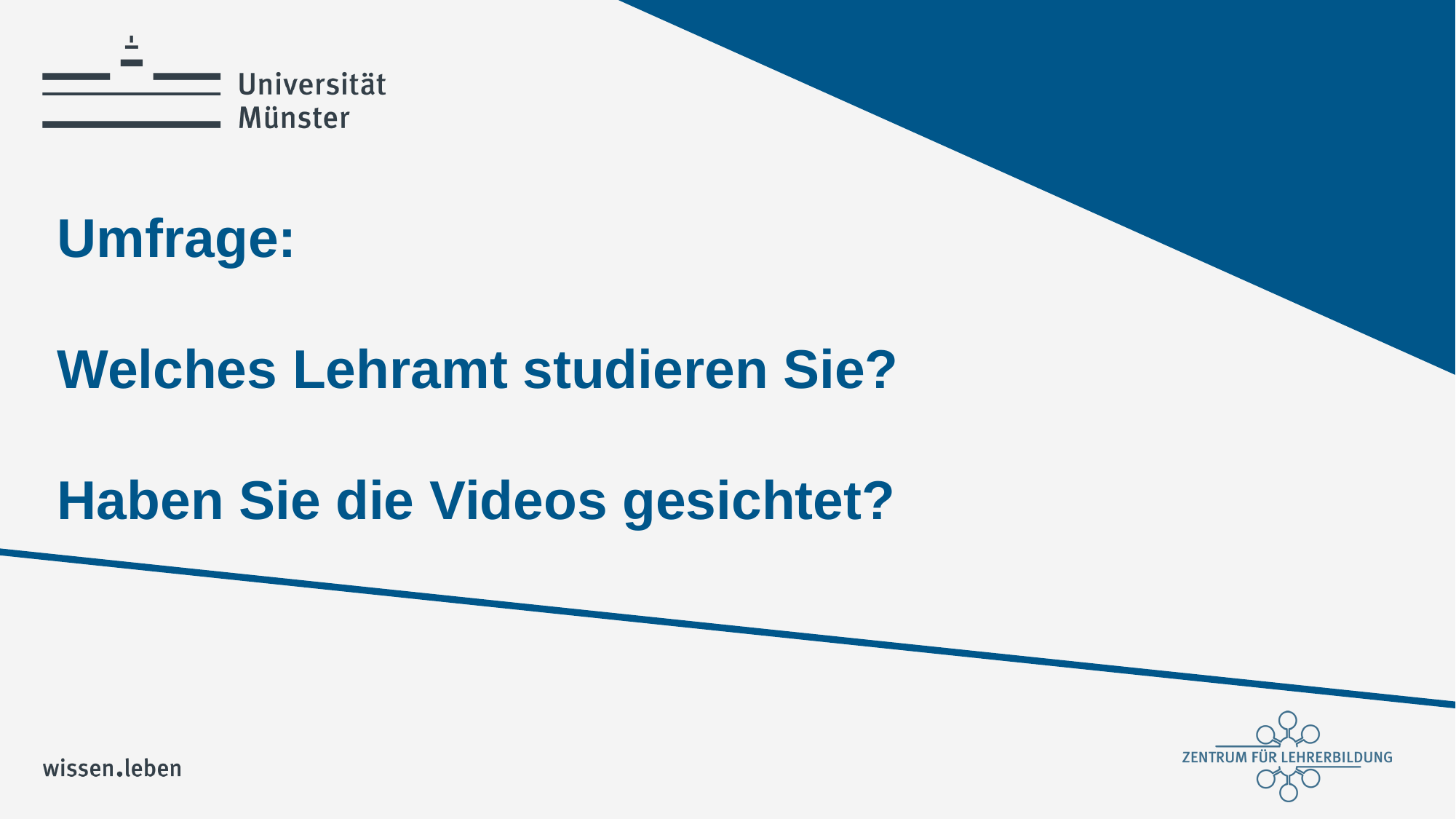

Umfrage:
Welches Lehramt studieren Sie?
Haben Sie die Videos gesichtet?